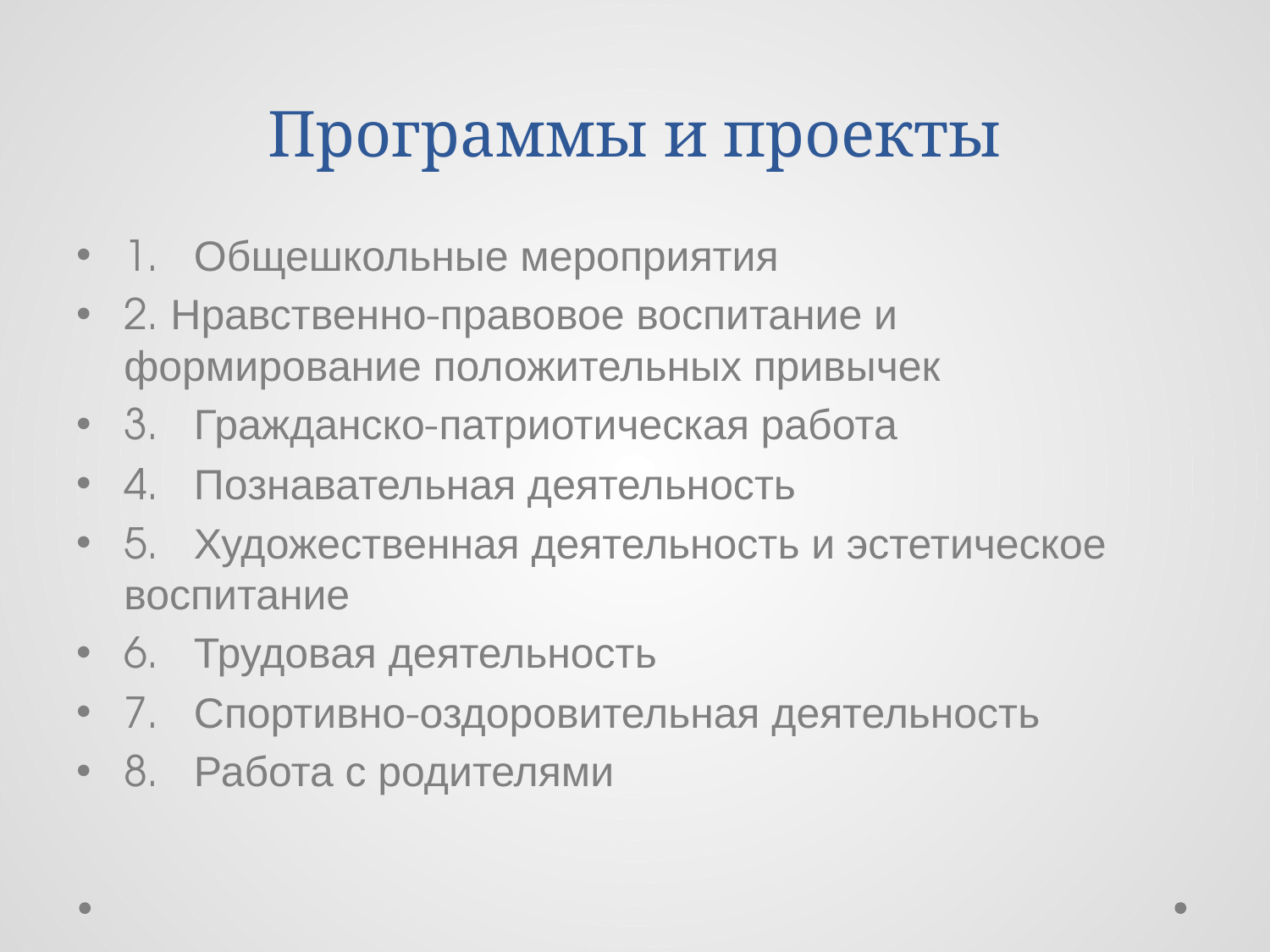

# Программы и проекты
1.   Общешкольные мероприятия
2. Нравственно-правовое воспитание и формирование положительных привычек
3.   Гражданско-патриотическая работа
4.   Познавательная деятельность
5.   Художественная деятельность и эстетическое воспитание
6.   Трудовая деятельность
7.   Спортивно-оздоровительная деятельность
8.   Работа с родителями